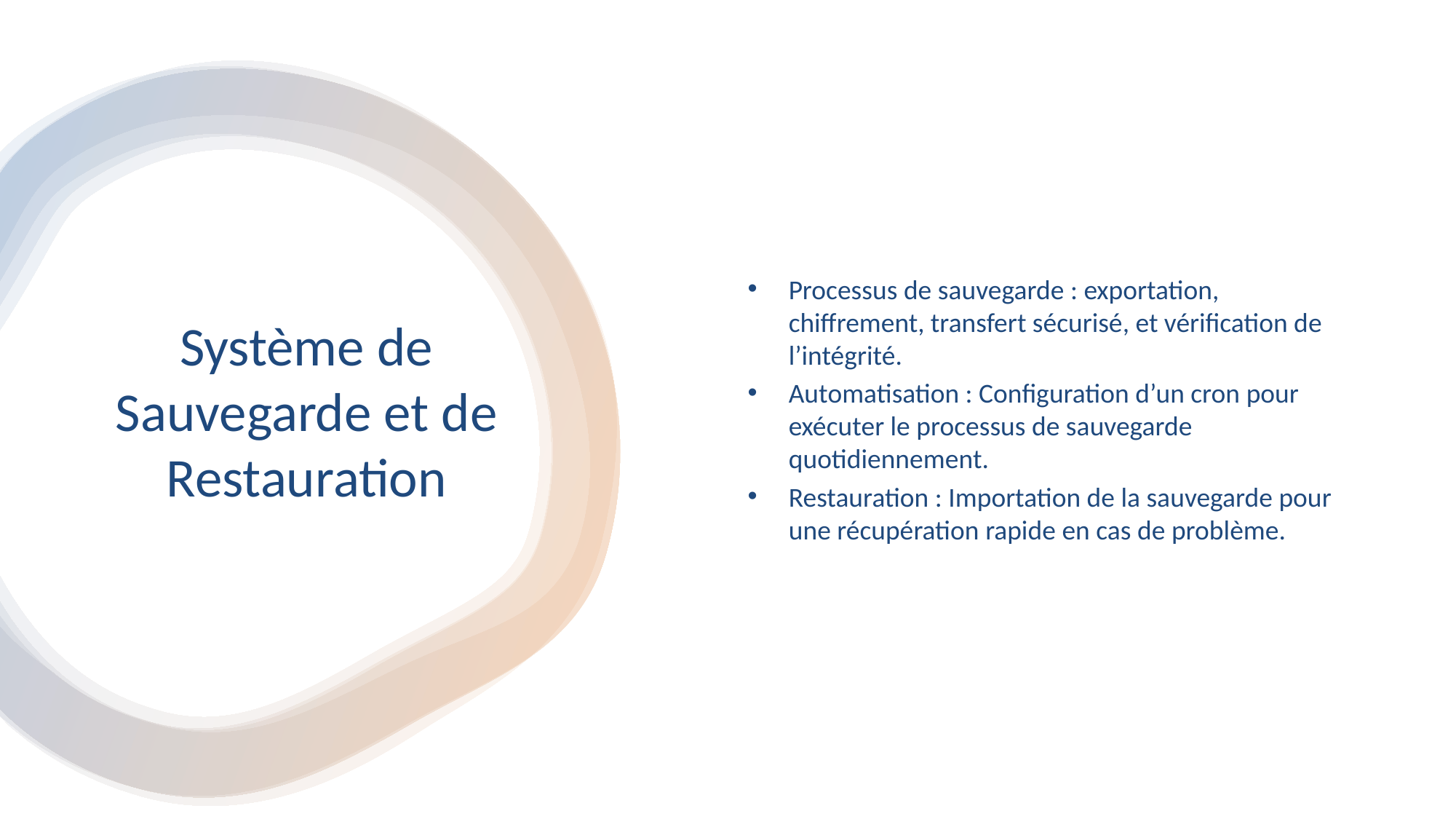

Processus de sauvegarde : exportation, chiffrement, transfert sécurisé, et vérification de l’intégrité.
Automatisation : Configuration d’un cron pour exécuter le processus de sauvegarde quotidiennement.
Restauration : Importation de la sauvegarde pour une récupération rapide en cas de problème.

# Système de Sauvegarde et de Restauration